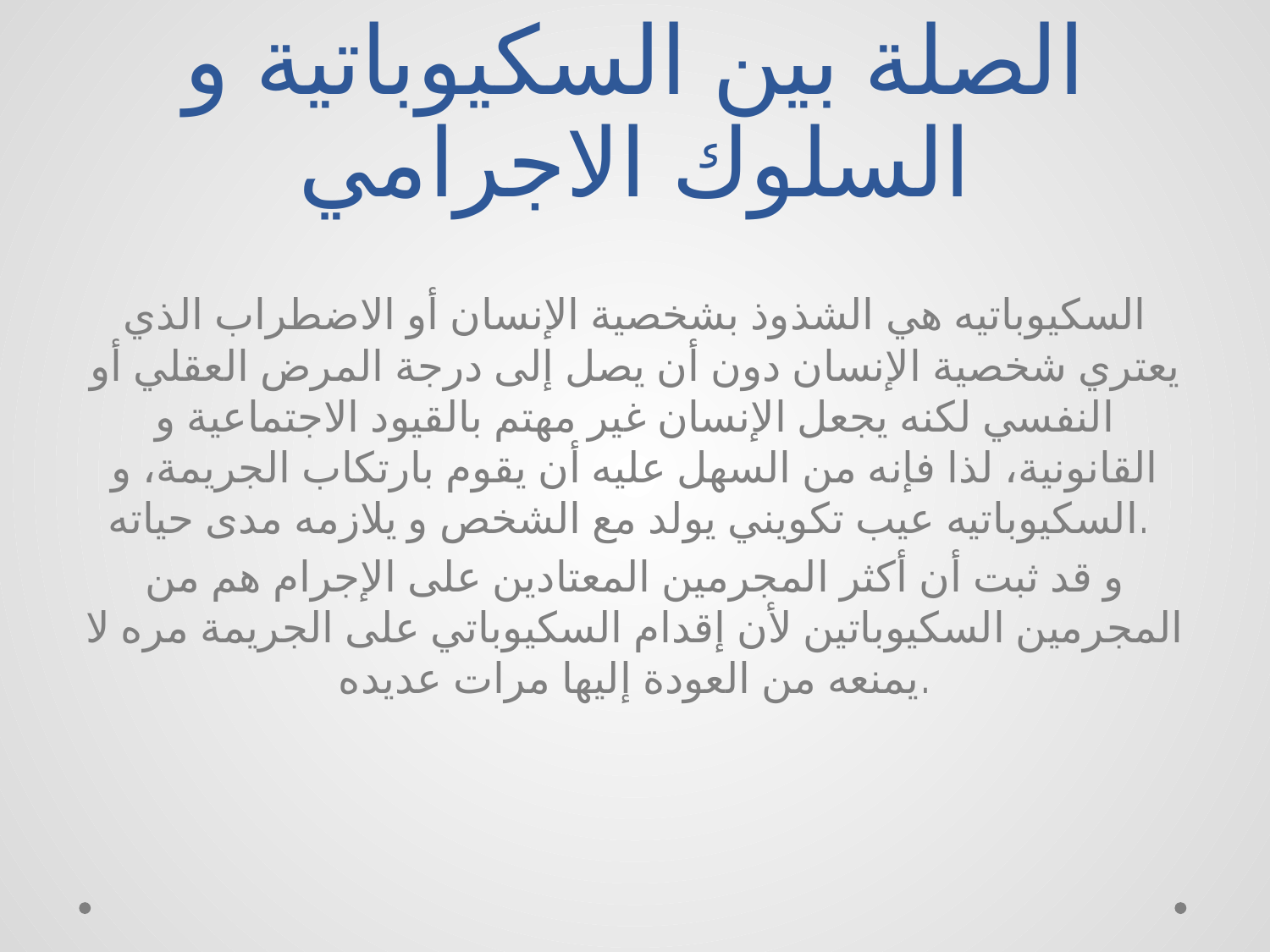

# الصلة بين السكيوباتية و السلوك الاجرامي

السكيوباتيه هي الشذوذ بشخصية الإنسان أو الاضطراب الذي يعتري شخصية الإنسان دون أن يصل إلى درجة المرض العقلي أو النفسي لكنه يجعل الإنسان غير مهتم بالقيود الاجتماعية و القانونية، لذا فإنه من السهل عليه أن يقوم بارتكاب الجريمة، و السكيوباتيه عيب تكويني يولد مع الشخص و يلازمه مدى حياته.
و قد ثبت أن أكثر المجرمين المعتادين على الإجرام هم من المجرمين السكيوباتين لأن إقدام السكيوباتي على الجريمة مره لا يمنعه من العودة إليها مرات عديده.